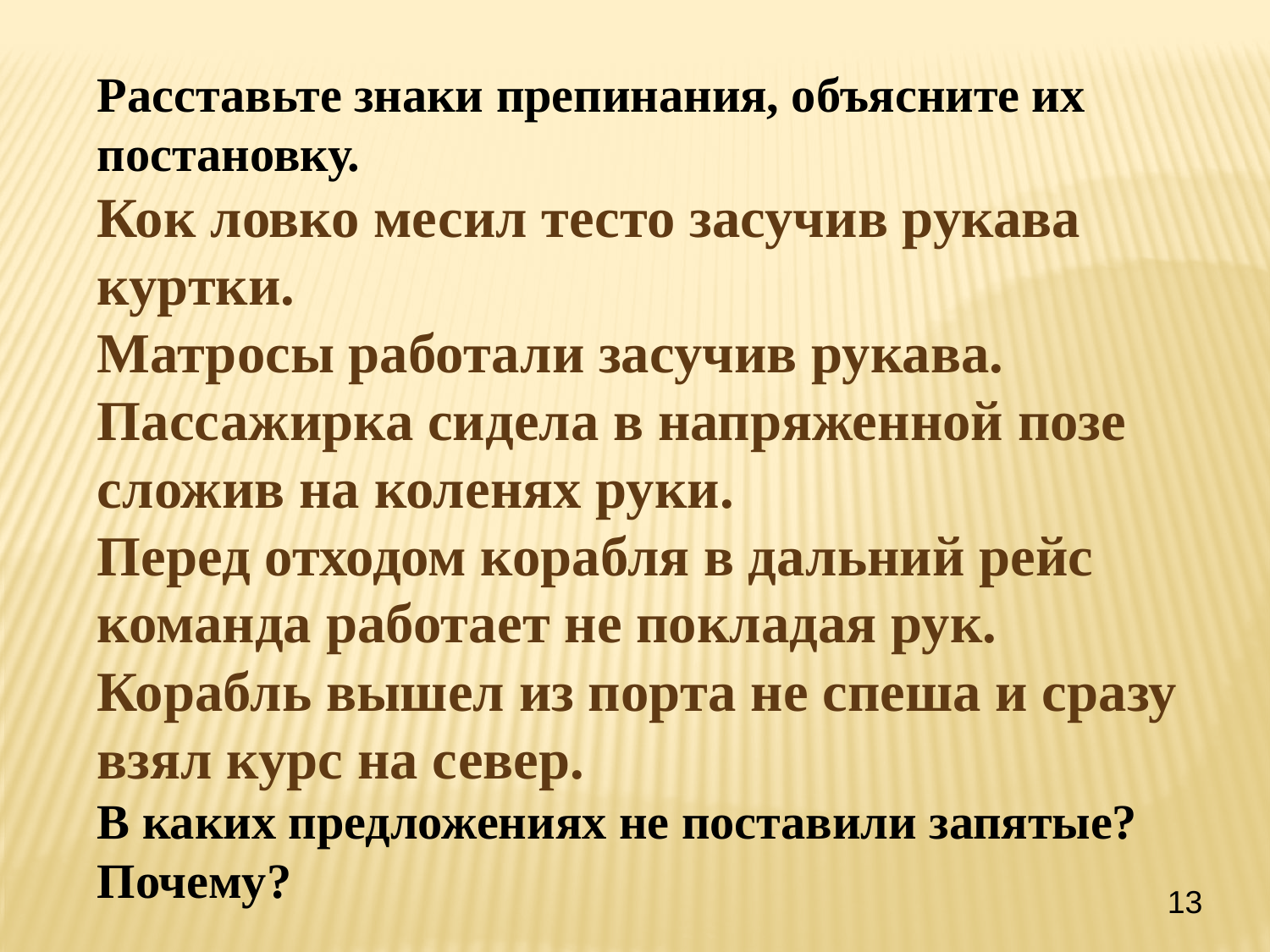

Расставьте знаки препинания, объясните их постановку.
Кок ловко месил тесто засучив рукава куртки.
Матросы работали засучив рукава.
Пассажирка сидела в напряженной позе сложив на коленях руки.
Перед отходом корабля в дальний рейс команда работает не покладая рук.
Корабль вышел из порта не спеша и сразу взял курс на север.
В каких предложениях не поставили запятые? Почему?

13